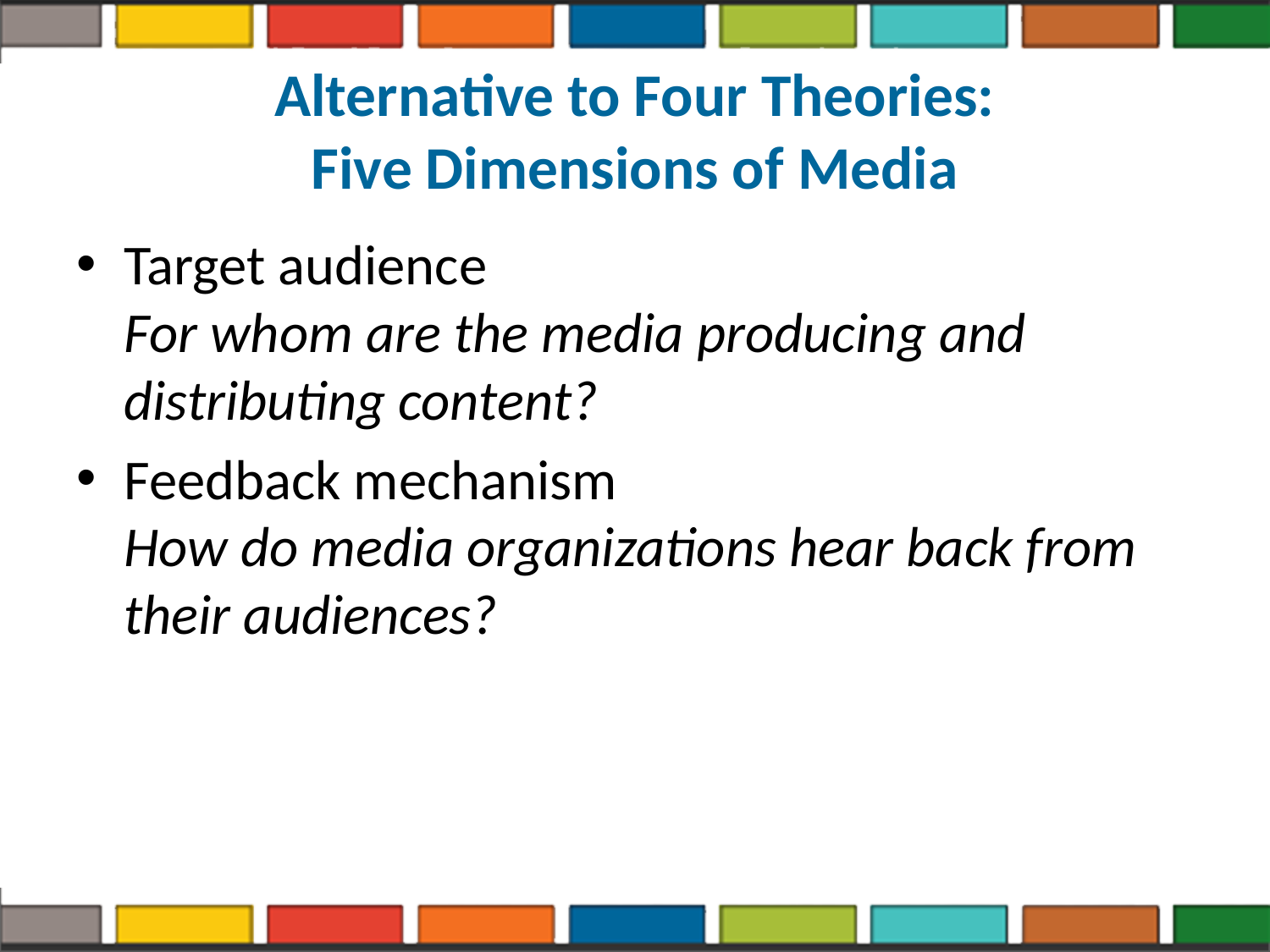

# Alternative to Four Theories: Five Dimensions of Media
Target audience
For whom are the media producing and distributing content?
Feedback mechanism
How do media organizations hear back from their audiences?